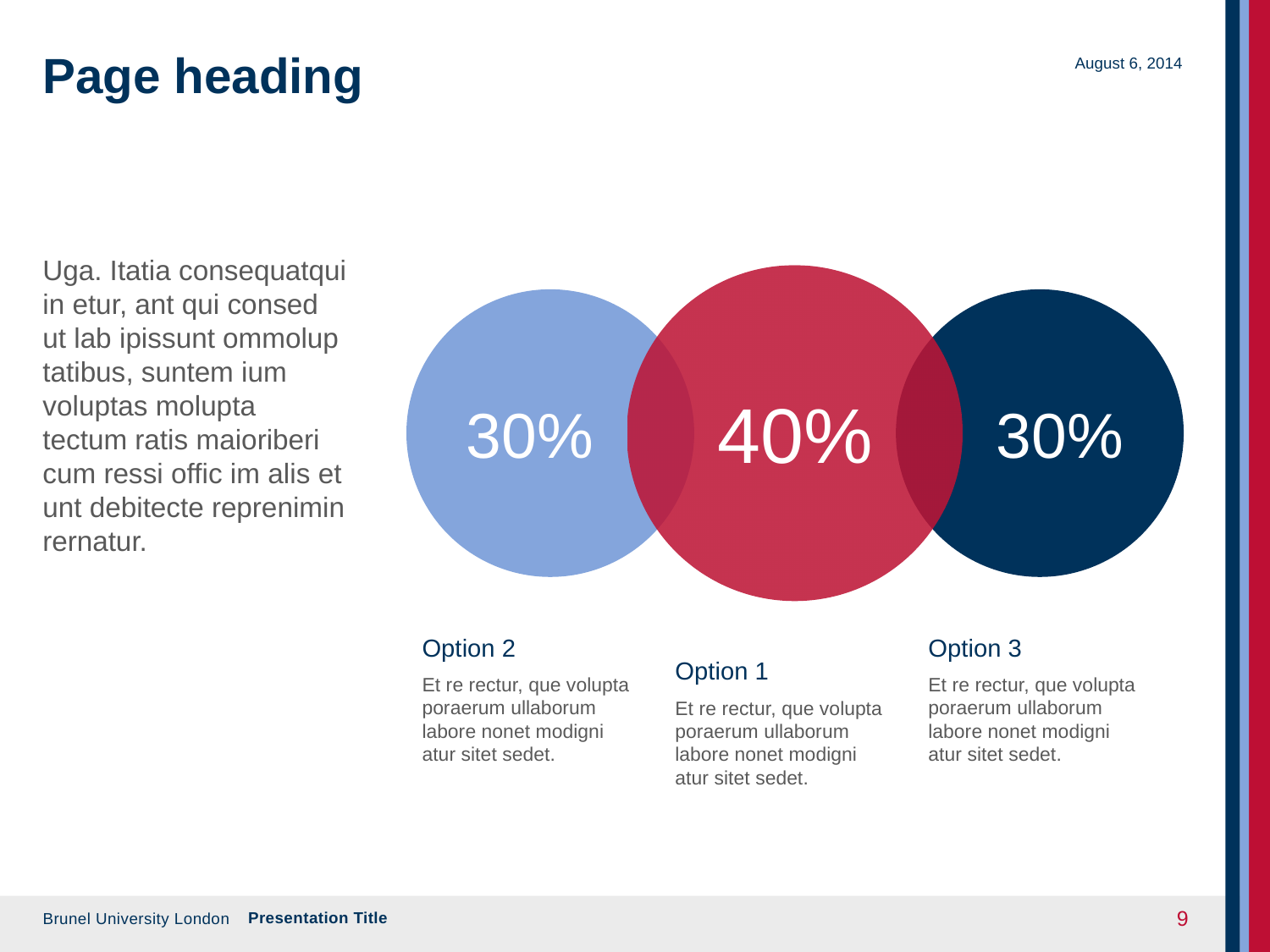

# Page heading
August 6, 2014
Uga. Itatia consequatqui in etur, ant qui consed ut lab ipissunt ommolup tatibus, suntem ium
voluptas molupta tectum ratis maioriberi cum ressi offic im alis et unt debitecte reprenimin rernatur.

40%
30%
30%
Option 2
Et re rectur, que volupta poraerum ullaborum labore nonet modigni
atur sitet sedet.
Option 3
Et re rectur, que volupta poraerum ullaborum labore nonet modigni
atur sitet sedet.
Option 1
Et re rectur, que volupta poraerum ullaborum labore nonet modigni
atur sitet sedet.
Presentation Title
9